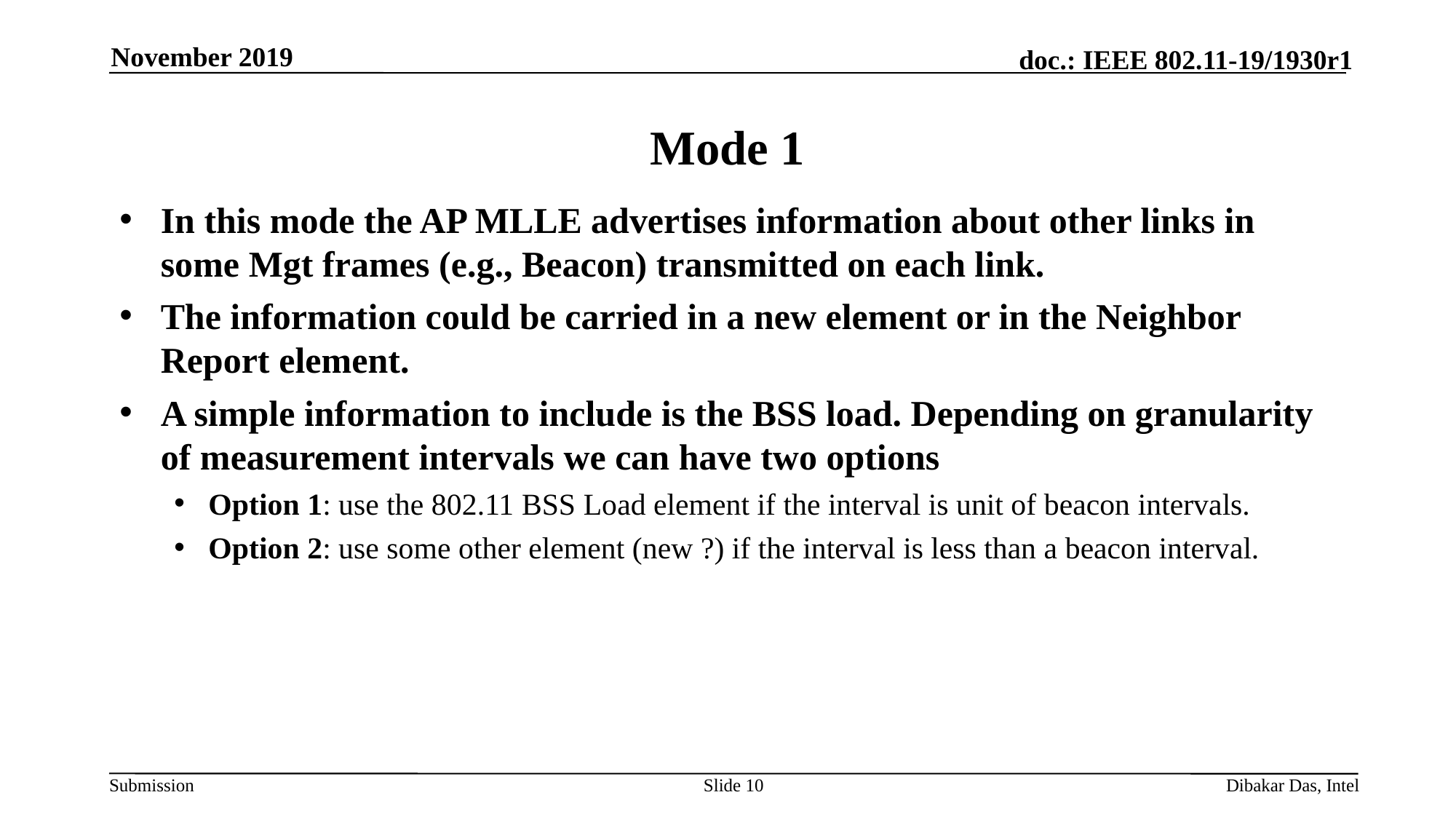

November 2019
# Mode 1
In this mode the AP MLLE advertises information about other links in some Mgt frames (e.g., Beacon) transmitted on each link.
The information could be carried in a new element or in the Neighbor Report element.
A simple information to include is the BSS load. Depending on granularity of measurement intervals we can have two options
Option 1: use the 802.11 BSS Load element if the interval is unit of beacon intervals.
Option 2: use some other element (new ?) if the interval is less than a beacon interval.

Slide 10
Dibakar Das, Intel